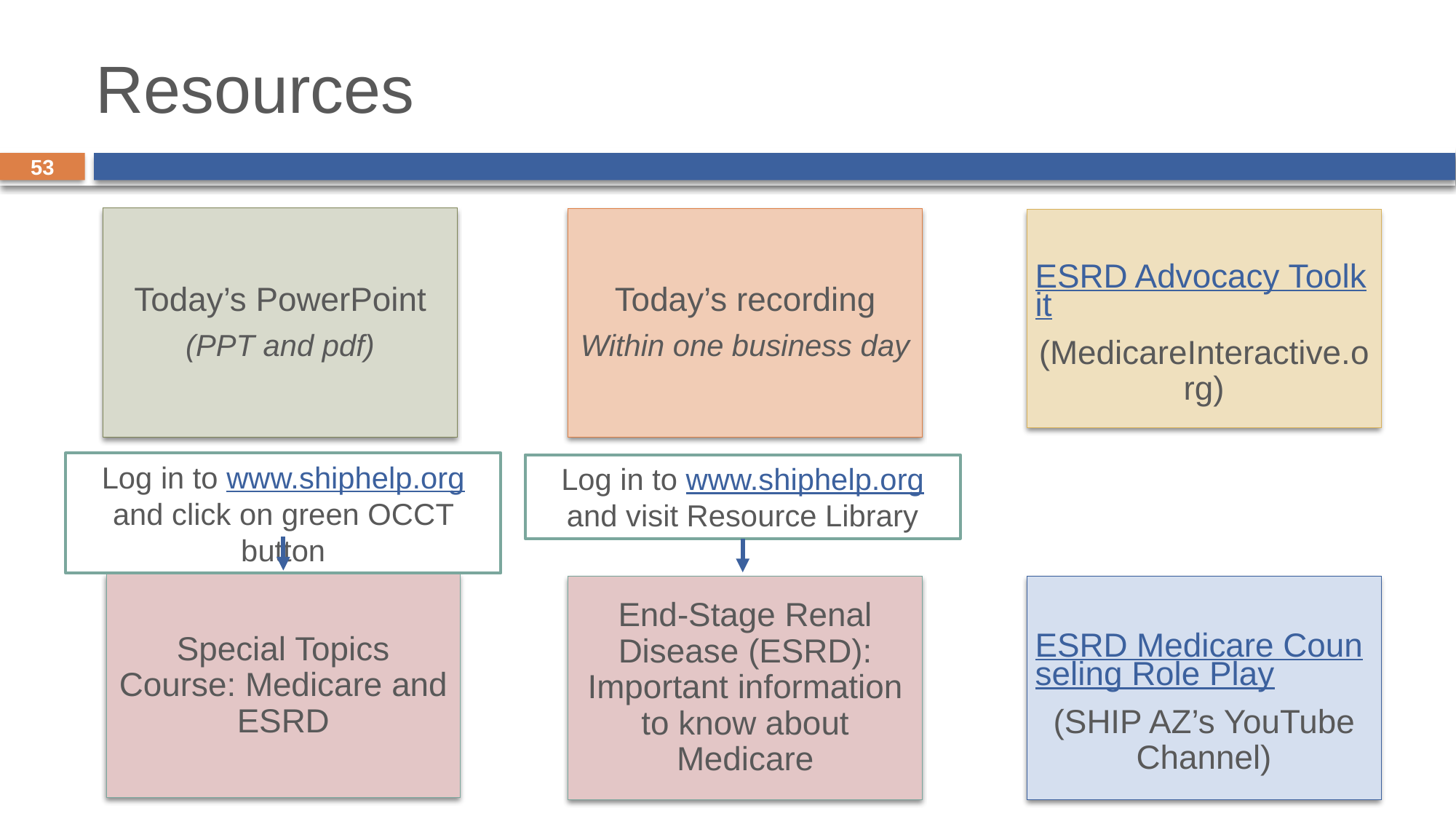

# Resources
53
Today’s PowerPoint
(PPT and pdf)
Today’s recording
Within one business day
ESRD Advocacy Toolkit
(MedicareInteractive.org)
Log in to www.shiphelp.org and click on green OCCT button
Log in to www.shiphelp.org and visit Resource Library
Special Topics Course: Medicare and ESRD
End-Stage Renal Disease (ESRD): Important information to know about Medicare
ESRD Medicare Counseling Role Play
(SHIP AZ’s YouTube Channel)